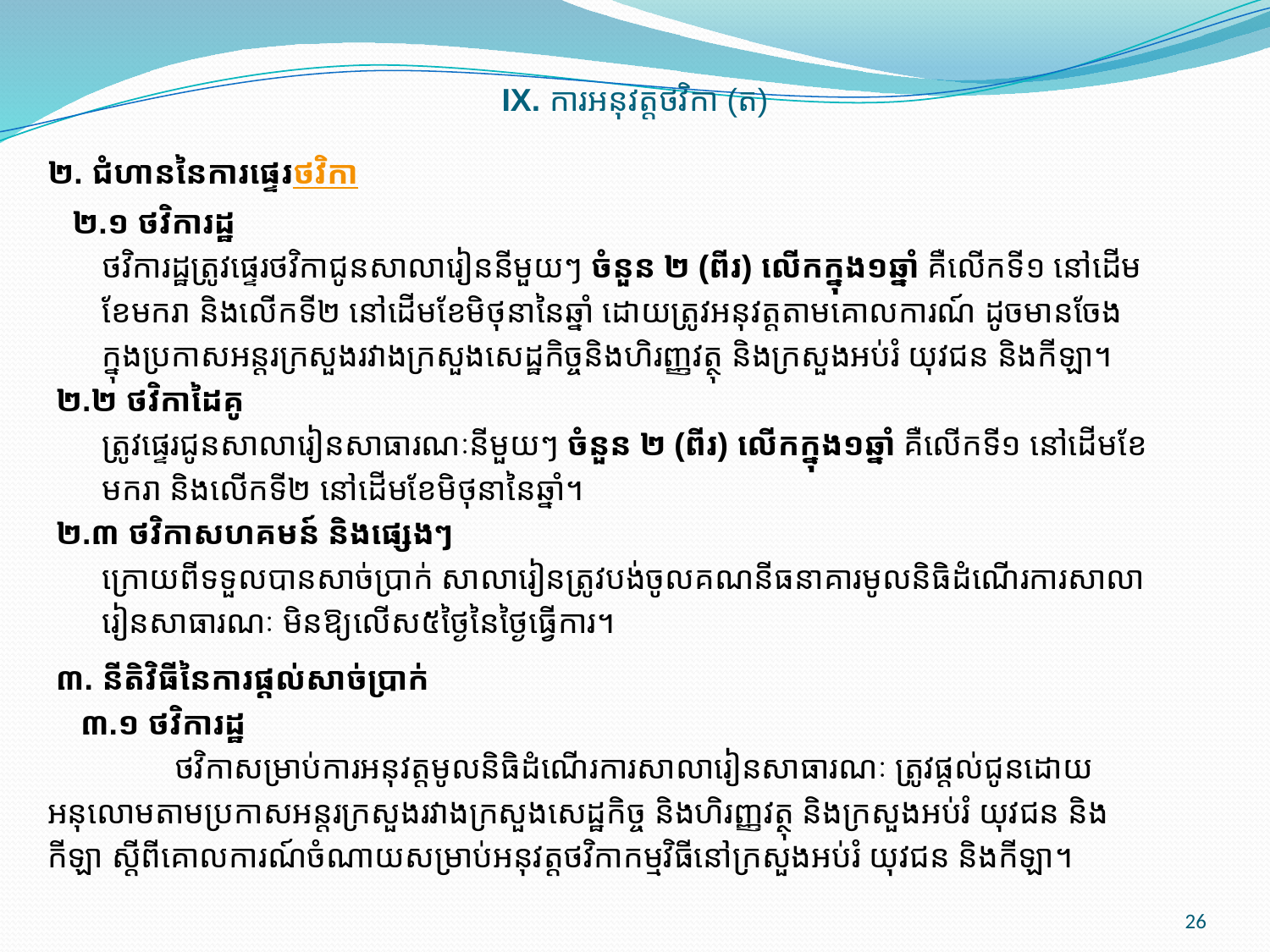

# IX. ការអនុវត្តថវិកា (ត)
២. ជំហាននៃការផ្ទេរថវិកា
   ២.១ ថវិការដ្ឋ
ថវិការដ្ឋត្រូវផ្ទេរថវិកាជូនសាលារៀននីមួយៗ ចំនួន ២ (ពីរ) លើកក្នុង១ឆ្នាំ គឺលើកទី១ នៅដើម
ខែមករា និងលើកទី២ នៅដើមខែមិថុនានៃឆ្នាំ ដោយត្រូវអនុវត្តតាមគោលការណ៍ ដូចមានចែង
ក្នុងប្រកាសអន្តរក្រសួងរវាងក្រសួងសេដ្ឋកិច្ចនិងហិរញ្ញវត្ថុ និងក្រសួងអប់រំ យុវជន និងកីឡា។
 ២.២ ថវិកាដៃគូ
ត្រូវផ្ទេរជូនសាលារៀនសាធារណៈនីមួយៗ ចំនួន ២ (ពីរ) លើកក្នុង១ឆ្នាំ គឺលើកទី១ នៅដើមខែ
មករា និងលើកទី២ នៅដើមខែមិថុនានៃឆ្នាំ។
 ២.៣ ថវិកាសហគមន៍ និងផ្សេងៗ
ក្រោយពីទទួល​បានសាច់ប្រាក់ សាលារៀនត្រូវបង់​ចូលគណនីធនាគារមូលនិធិដំណើរការសាលា​
រៀនសាធារណៈ មិនឱ្យ​លើស៥ថ្ងៃនៃថ្ងៃធ្វើការ។

 ៣. នីតិវិធីនៃការផ្ដល់សាច់ប្រាក់
    ៣.១ ថវិការដ្ឋ
	ថវិកាសម្រាប់ការអនុវត្ដមូលនិធិដំណើរការសាលារៀនសាធារណៈ ត្រូវផ្តល់ជូនដោយ
អនុលោមតាមប្រកាសអន្តរក្រសួងរវាងក្រសួងសេដ្ឋកិច្ច និងហិរញ្ញវត្ថុ និងក្រសួងអប់រំ យុវជន និង
កីឡា ស្តីពីគោលការណ៍​ចំណាយ​សម្រាប់អនុវត្តថវិកាកម្មវិធីនៅក្រសួងអប់រំ យុវជន និងកីឡា។

26